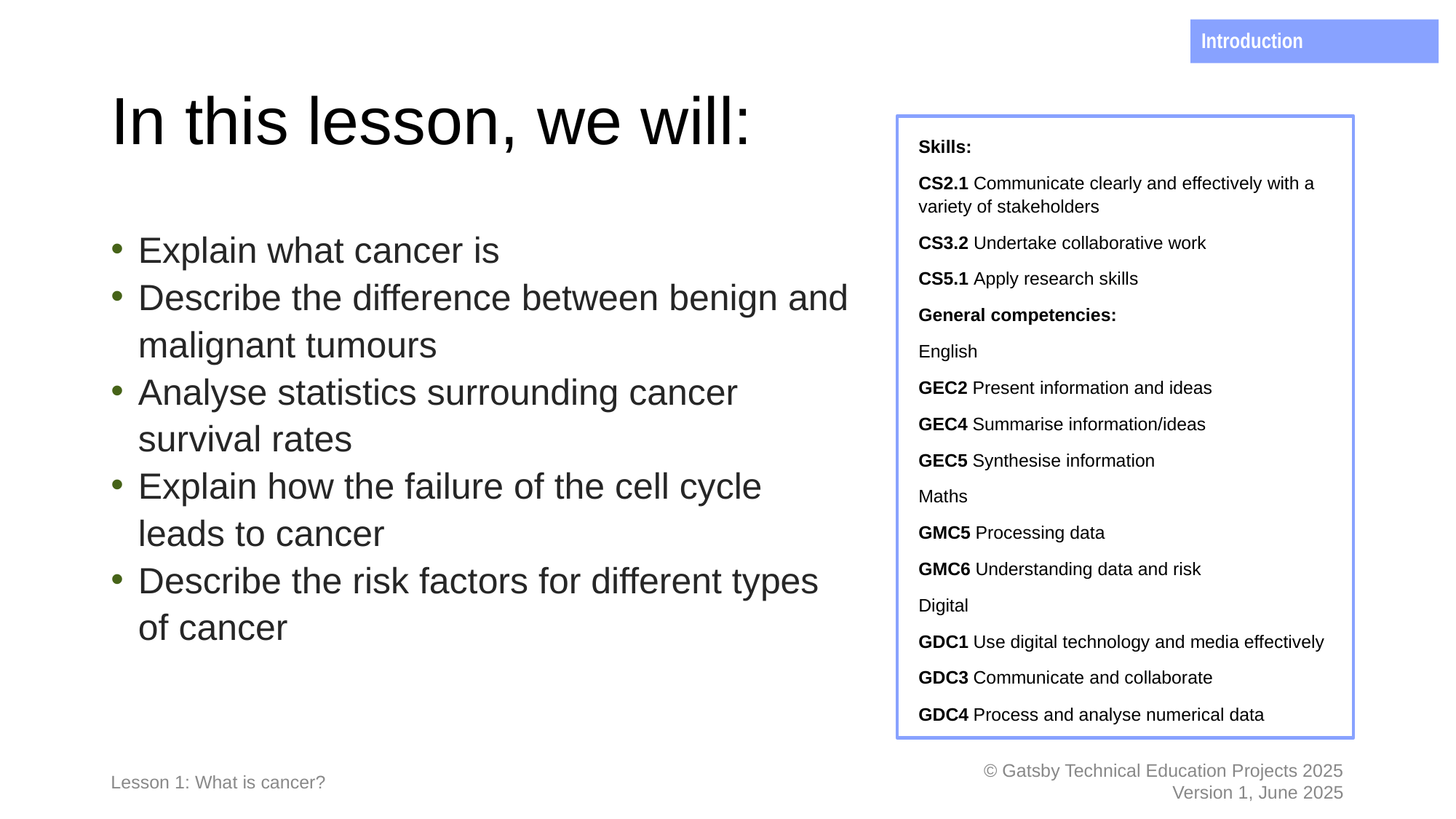

Introduction
# In this lesson, we will:
Skills:
CS2.1 Communicate clearly and effectively with a variety of stakeholders
CS3.2 Undertake collaborative work
CS5.1 Apply research skills
General competencies:
English
GEC2 Present information and ideas
GEC4 Summarise information/ideas
GEC5 Synthesise information
Maths
GMC5 Processing data
GMC6 Understanding data and risk
Digital
GDC1 Use digital technology and media effectively
GDC3 Communicate and collaborate
GDC4 Process and analyse numerical data
Explain what cancer is
Describe the difference between benign and malignant tumours
Analyse statistics surrounding cancer survival rates
Explain how the failure of the cell cycle leads to cancer
Describe the risk factors for different types of cancer
Lesson 1: What is cancer?